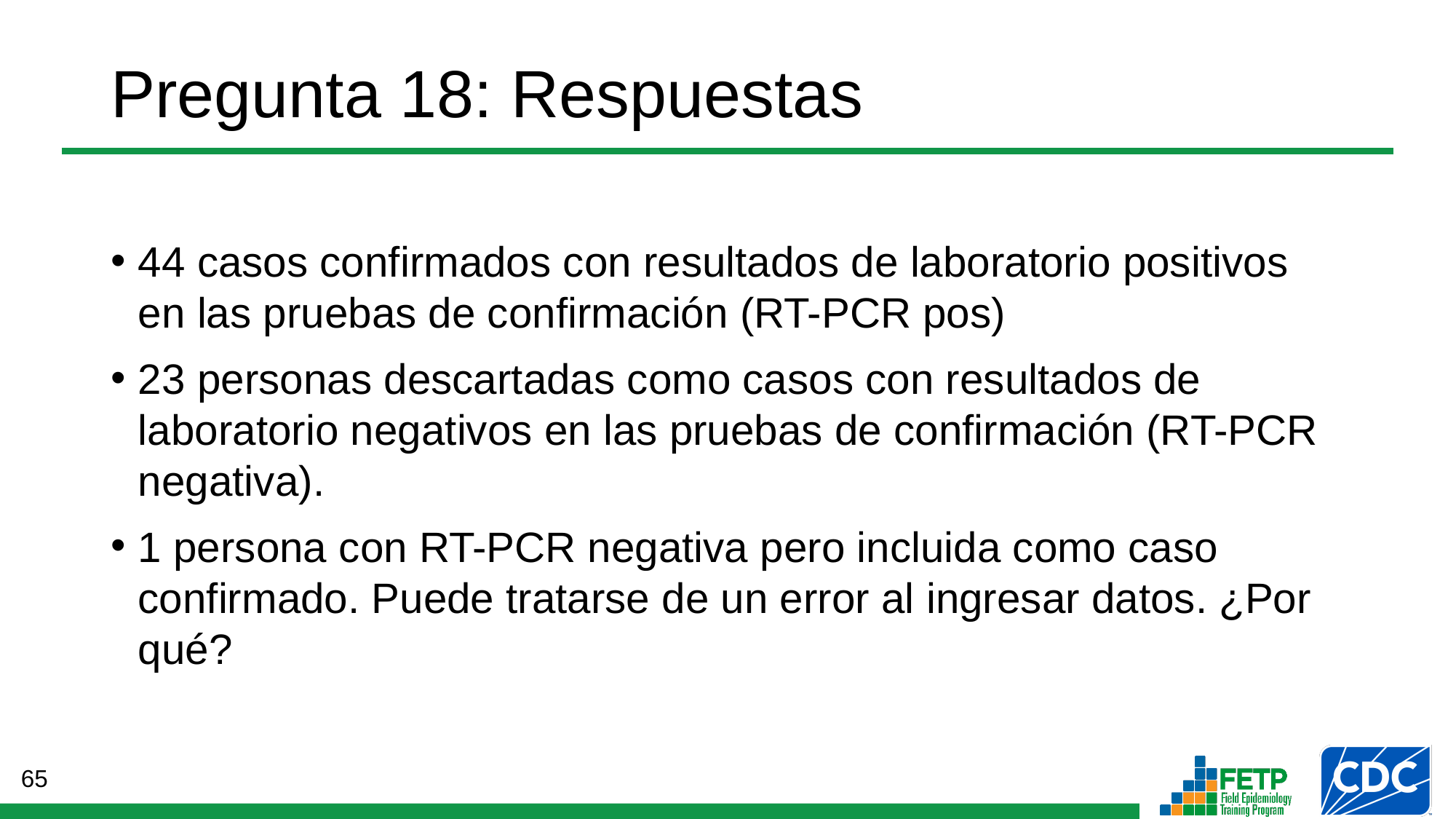

# Pregunta 18: Respuestas
44 casos confirmados con resultados de laboratorio positivos en las pruebas de confirmación (RT-PCR pos)
23 personas descartadas como casos con resultados de laboratorio negativos en las pruebas de confirmación (RT-PCR negativa).
1 persona con RT-PCR negativa pero incluida como caso confirmado. Puede tratarse de un error al ingresar datos. ¿Por qué?